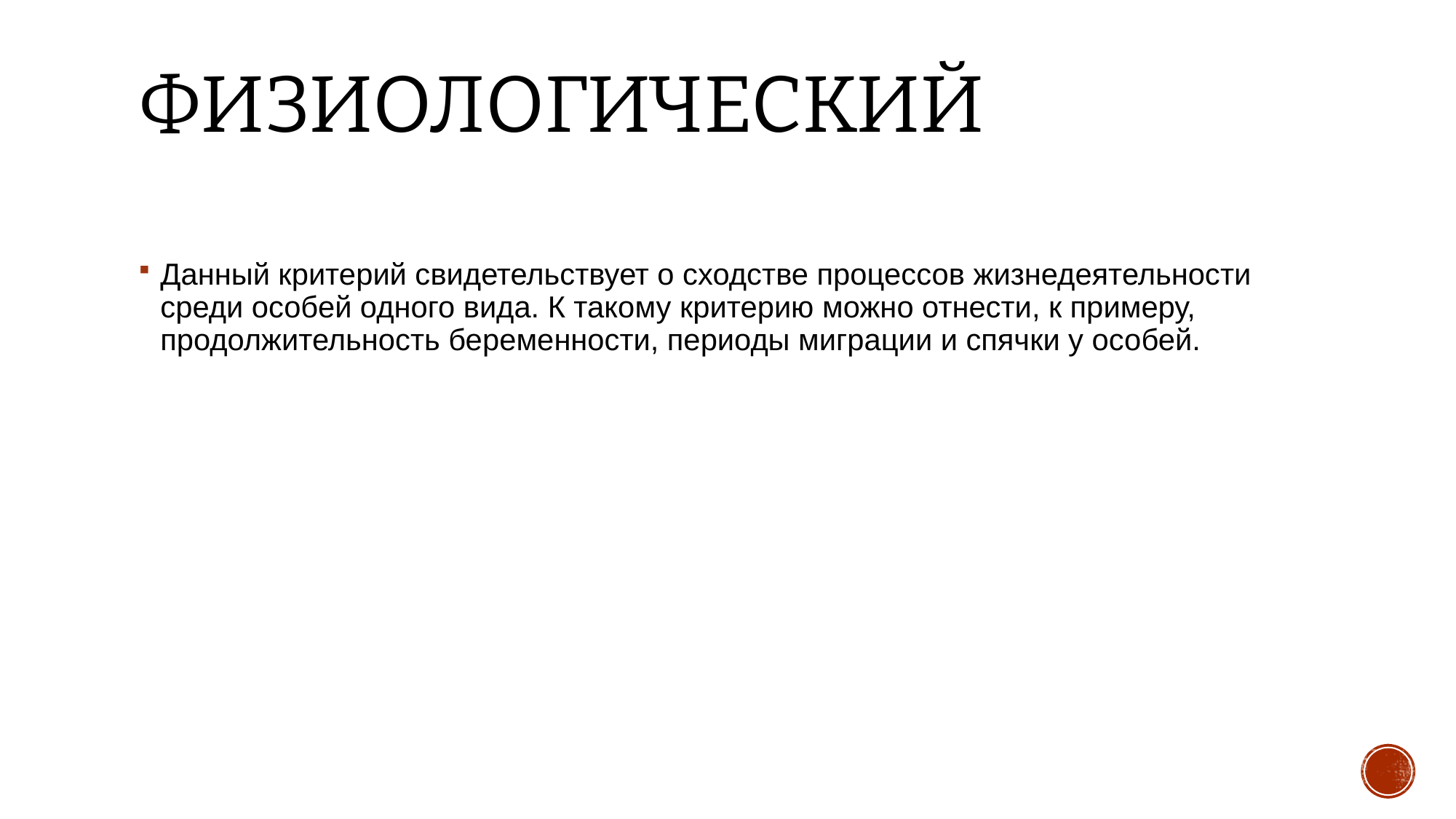

# Физиологический
Данный критерий свидетельствует о сходстве процессов жизнедеятельности среди особей одного вида. К такому критерию можно отнести, к примеру, продолжительность беременности, периоды миграции и спячки у особей.